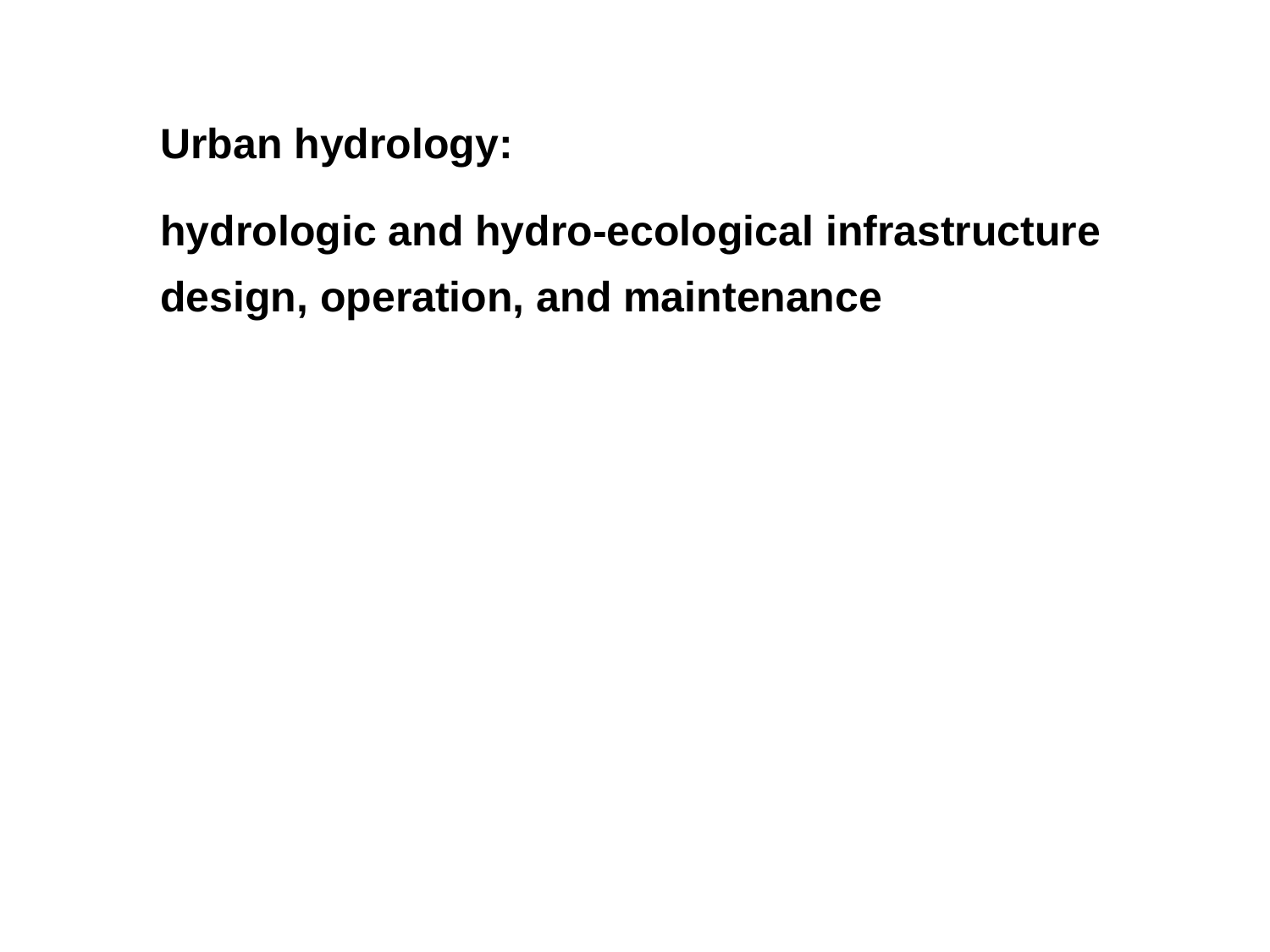

Urban hydrology:
hydrologic and hydro-ecological infrastructure design, operation, and maintenance